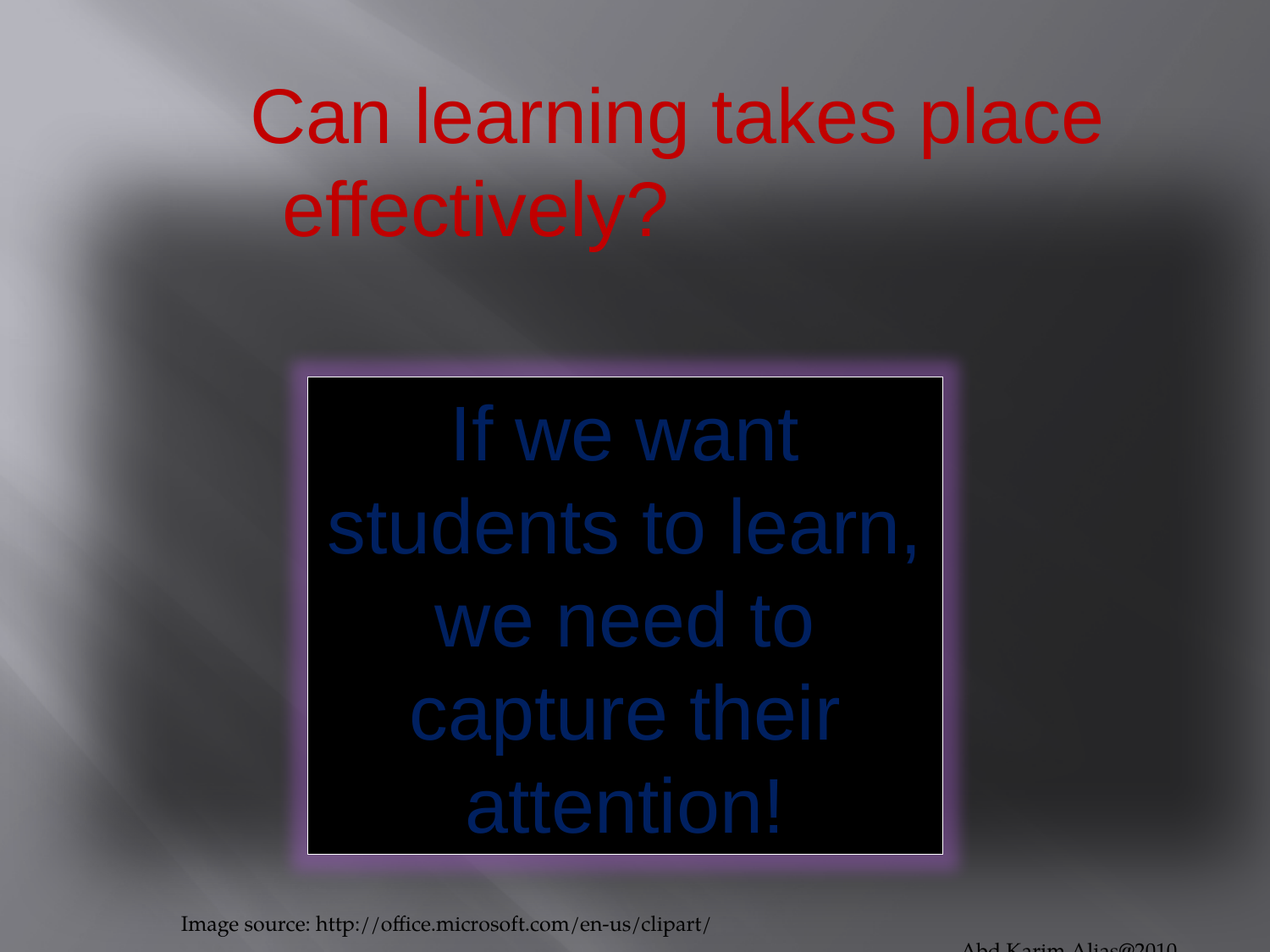

Can learning takes place effectively?

If we want students to learn, we need to capture their attention!
Abd Karim Alias@2010
Image source: http://office.microsoft.com/en-us/clipart/